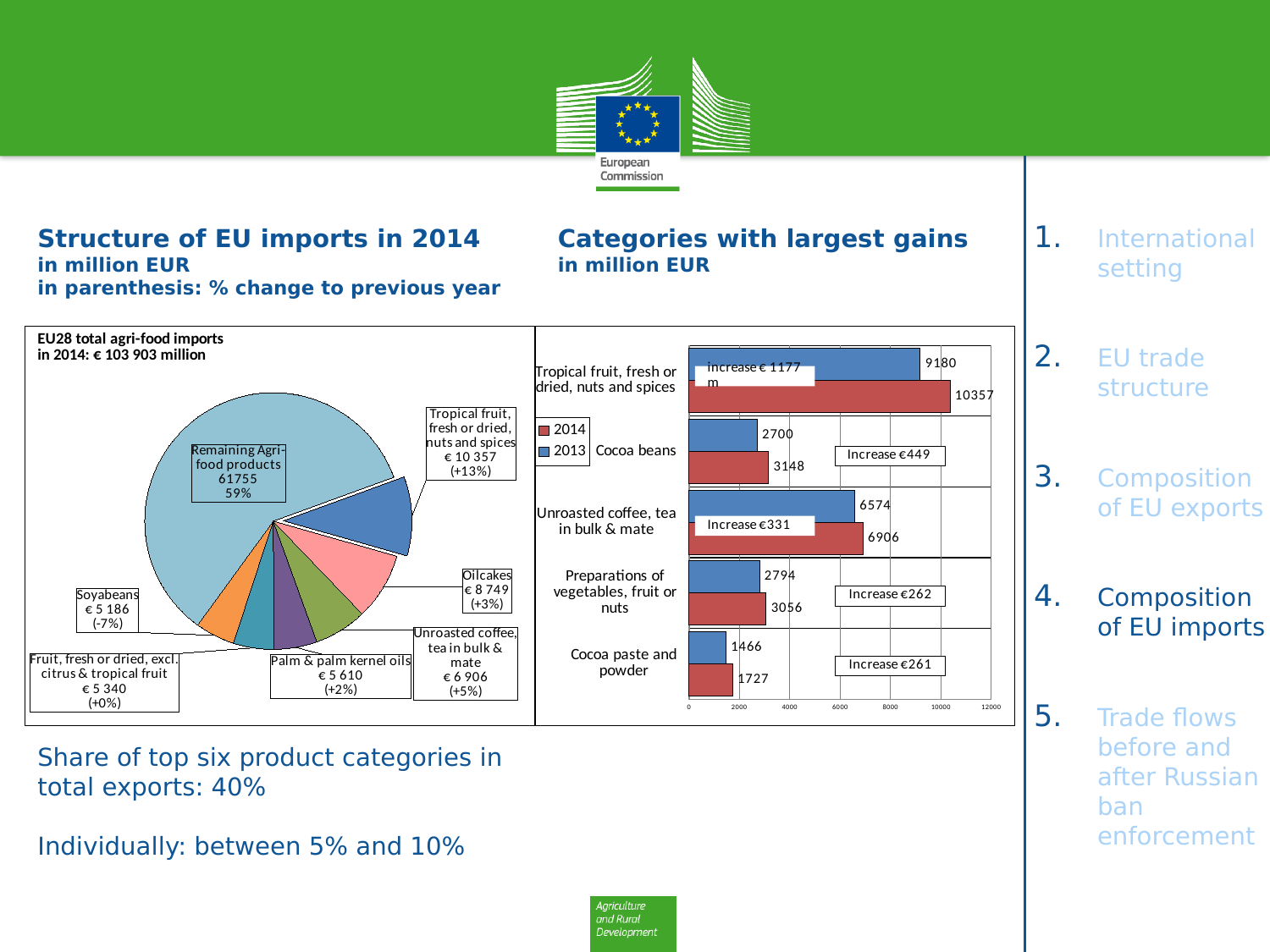

Categories with largest gains
in million EUR
# Structure of EU imports in 2014 in million EUR in parenthesis: % change to previous year
International setting

EU trade structure

Composition of EU exports

Composition of EU imports

Trade flows before and after Russian ban enforcement

### Chart

| Category |  |
|---|---|
| Tropical fruit, fresh or dried, nuts and spices | 10357.0 |
| Oilcakes | 8749.0 |
| Unroasted coffee, tea in bulk & mate | 6906.0 |
| Palm & palm kernel oils | 5610.0 |
| Fruit, fresh or dried, excl. citrus & tropical fruit | 5340.0 |
| Soyabeans | 5186.0 |
| Remaining Agri-food products | 61755.0 |

### Chart

| Category |  |  |
|---|---|---|
| Tropical fruit, fresh or dried, nuts and spices | 9179.749939999996 | 10357.077670000004 |
| Cocoa beans | 2699.89747 | 3148.4577799999997 |
| Unroasted coffee, tea in bulk & mate | 6574.43477 | 6905.81328 |
| Preparations of vegetables, fruit or nuts | 2794.4722099999994 | 3056.005209999999 |
| Cocoa paste and powder | 1465.6608800000001 | 1726.84697 |
Share of top six product categories in total exports: 40%

Individually: between 5% and 10%